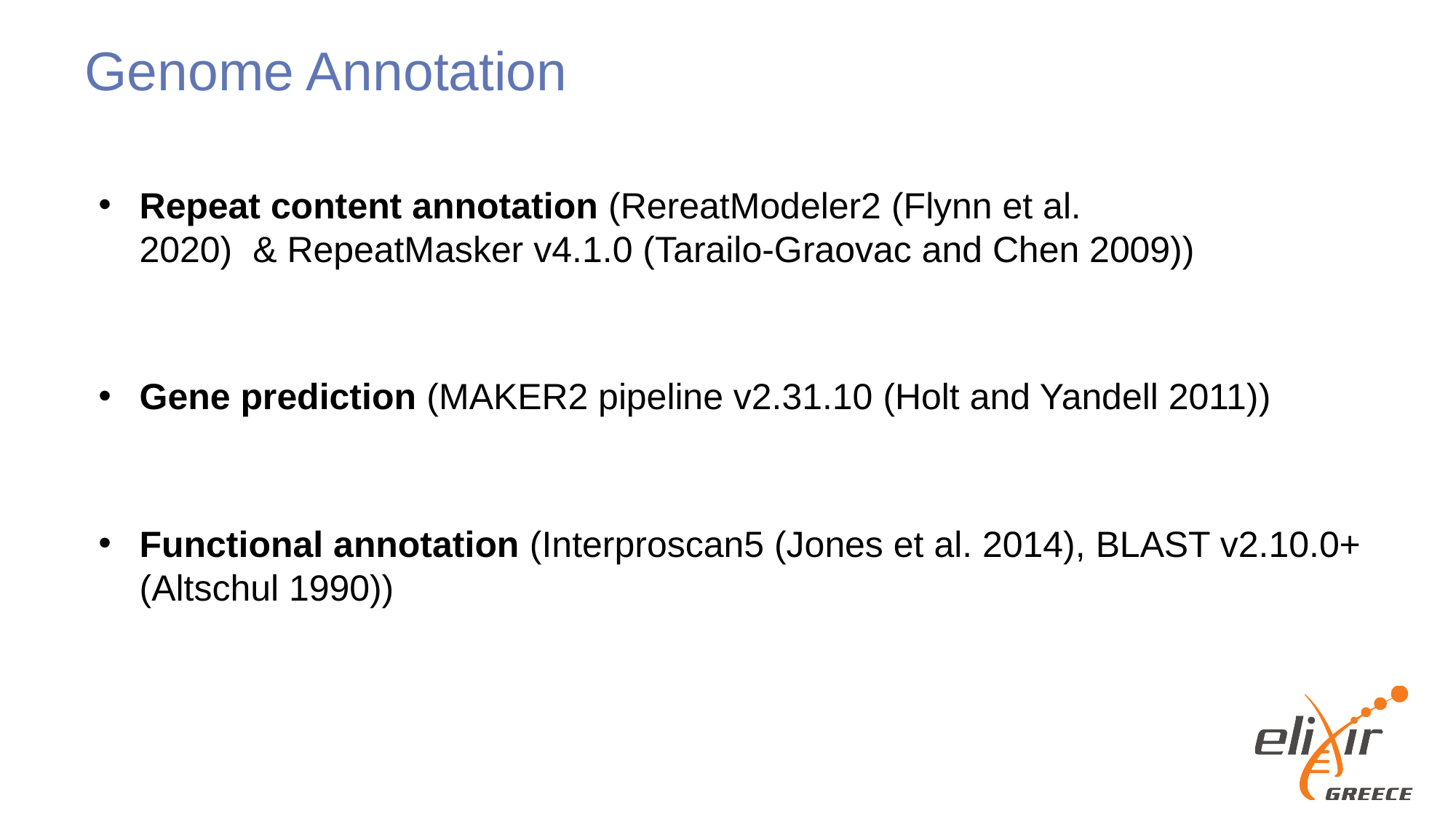

# Genome Annotation
Repeat content annotation (RereatModeler2 (Flynn et al. 2020)  & RepeatMasker v4.1.0 (Tarailo-Graovac and Chen 2009))

Gene prediction (MAKER2 pipeline v2.31.10 (Holt and Yandell 2011))

Functional annotation (Interproscan5 (Jones et al. 2014), BLAST v2.10.0+ (Altschul 1990))